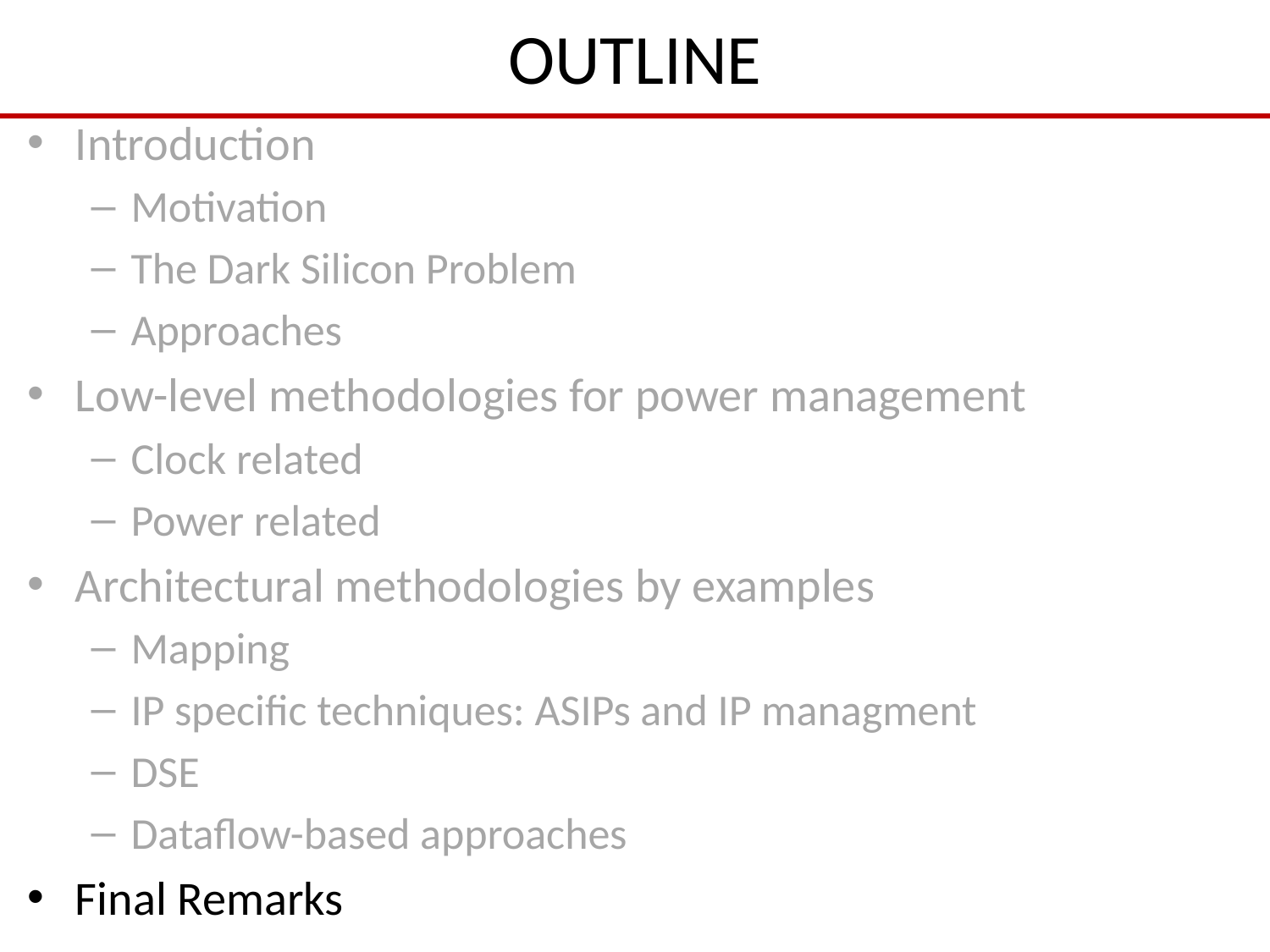

# OUTLINE
Introduction
Motivation
The Dark Silicon Problem
Approaches
Low-level methodologies for power management
Clock related
Power related
Architectural methodologies by examples
Mapping
IP specific techniques: ASIPs and IP managment
DSE
Dataflow-based approaches
Final Remarks